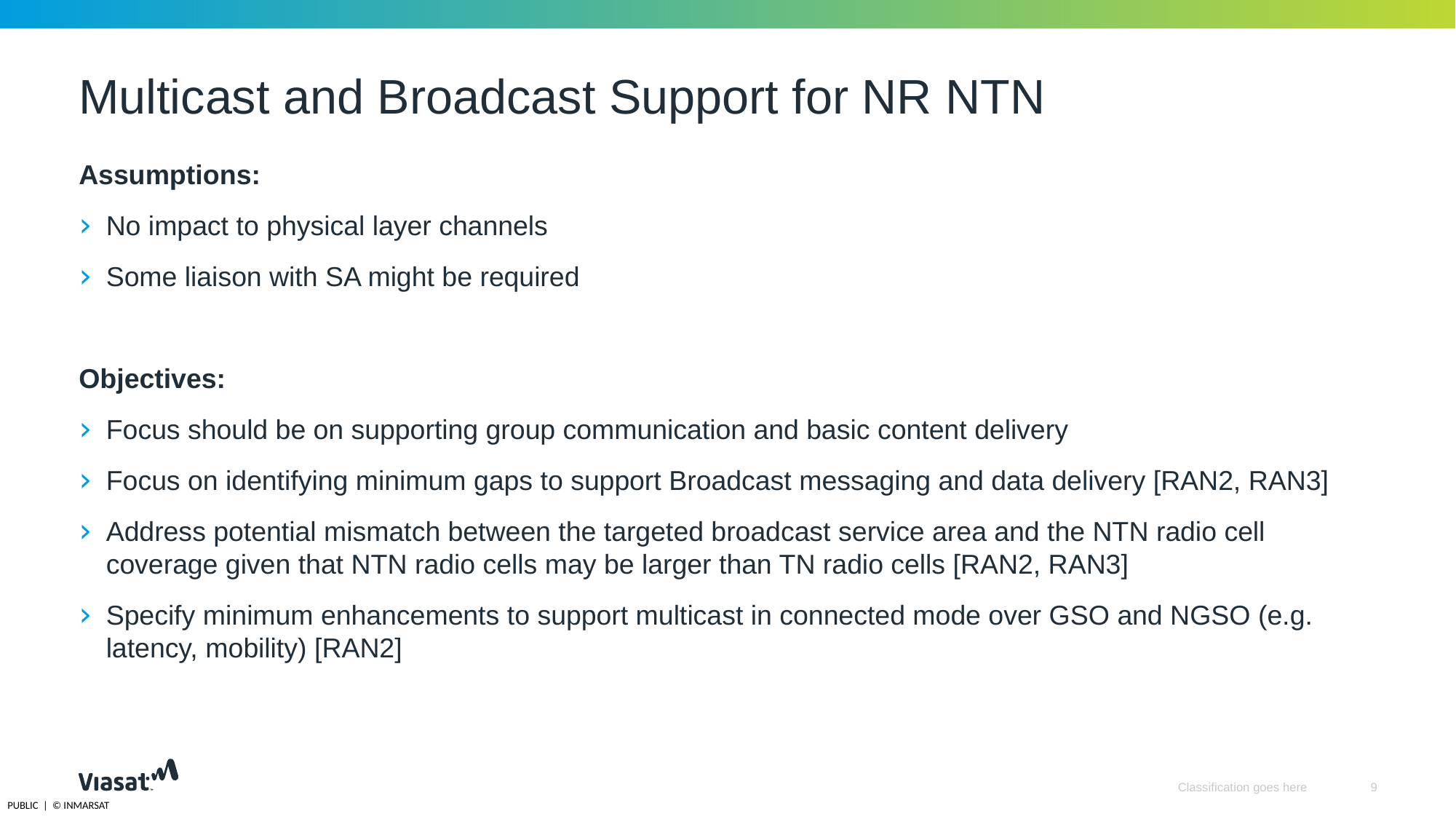

# Multicast and Broadcast Support for NR NTN
Assumptions:
No impact to physical layer channels
Some liaison with SA might be required

Objectives:
Focus should be on supporting group communication and basic content delivery
Focus on identifying minimum gaps to support Broadcast messaging and data delivery [RAN2, RAN3]
Address potential mismatch between the targeted broadcast service area and the NTN radio cell coverage given that NTN radio cells may be larger than TN radio cells [RAN2, RAN3]
Specify minimum enhancements to support multicast in connected mode over GSO and NGSO (e.g. latency, mobility) [RAN2]
Classification goes here
9